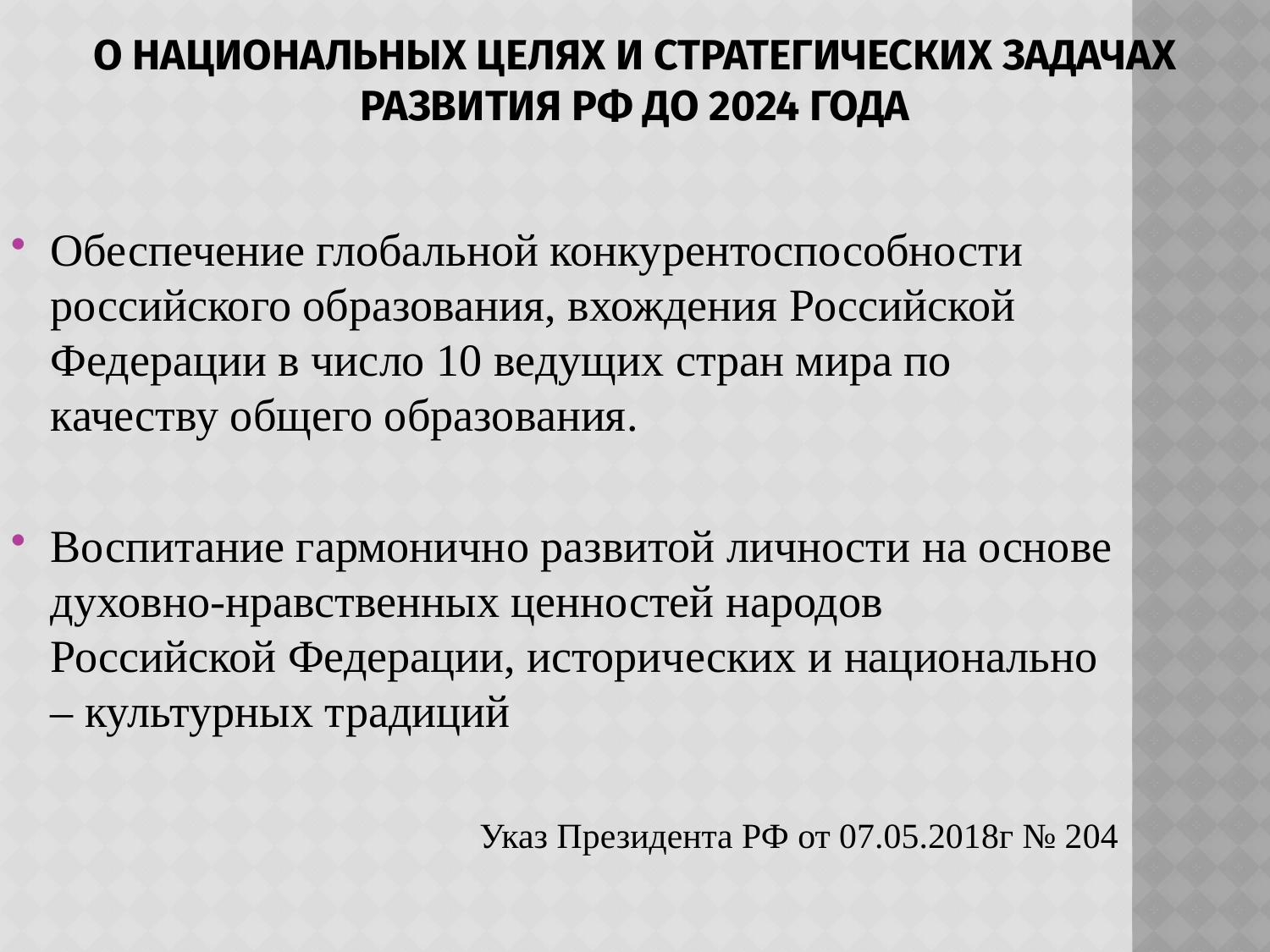

# О национальных целях и стратегических задачах развития РФ до 2024 года

Обеспечение глобальной конкурентоспособности российского образования, вхождения Российской Федерации в число 10 ведущих стран мира по качеству общего образования.

Воспитание гармонично развитой личности на основе духовно-нравственных ценностей народов Российской Федерации, исторических и национально – культурных традиций

Указ Президента РФ от 07.05.2018г № 204